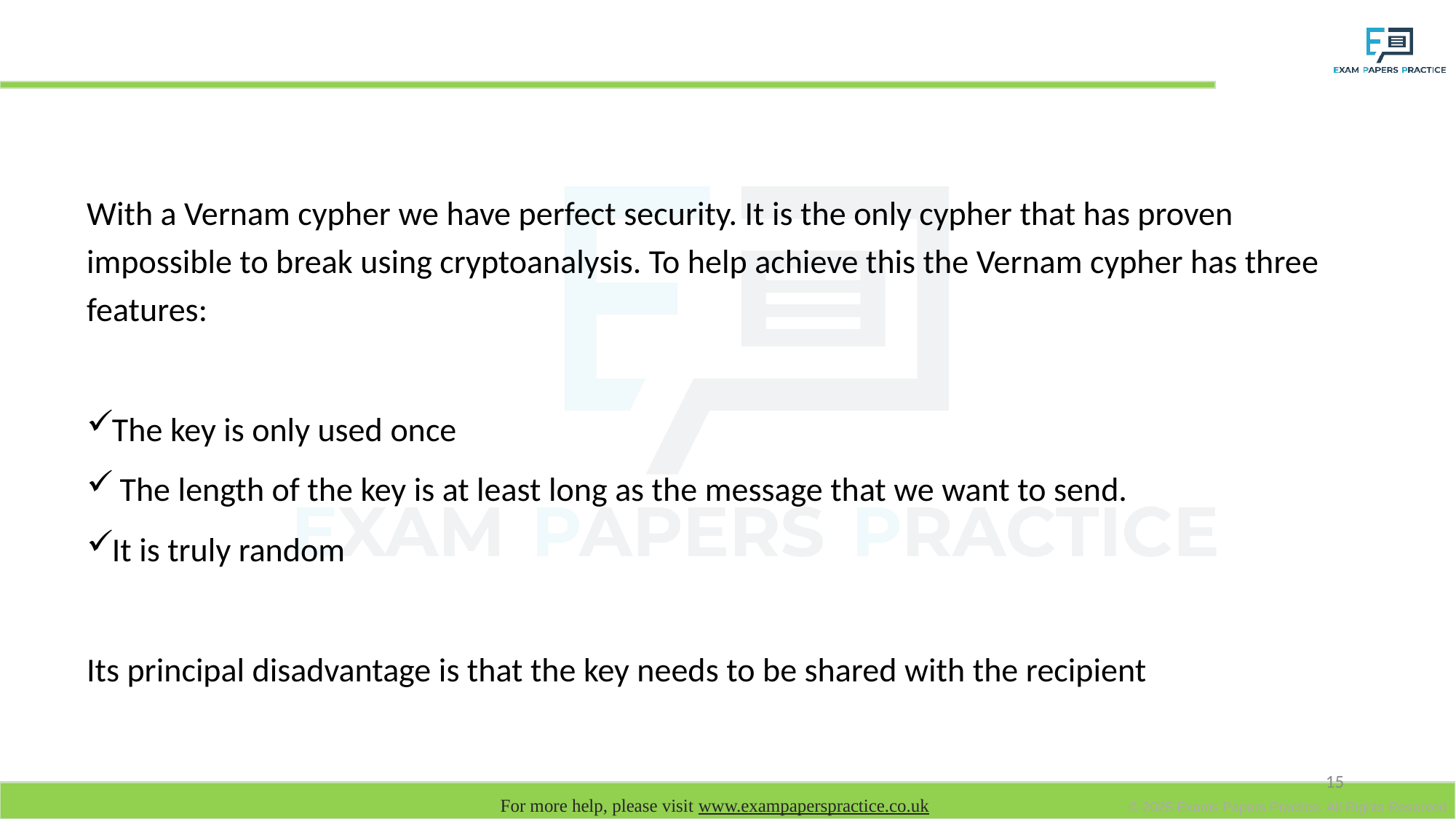

# Vernam (one-time pad) cypher
With a Vernam cypher we have perfect security. It is the only cypher that has proven impossible to break using cryptoanalysis. To help achieve this the Vernam cypher has three features:

The key is only used once
 The length of the key is at least long as the message that we want to send.
It is truly random

Its principal disadvantage is that the key needs to be shared with the recipient

15